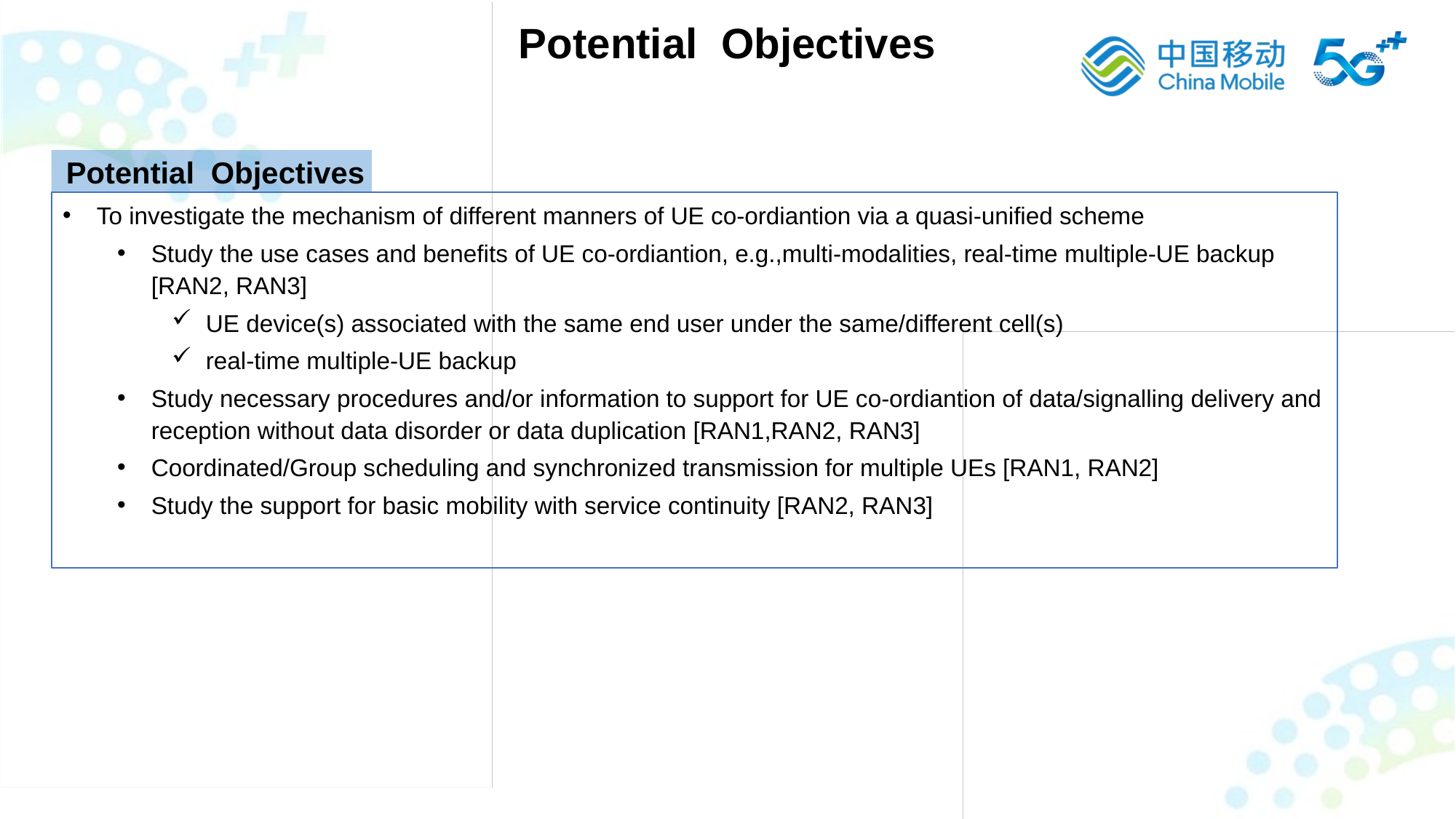

Potential  Objectives
Potential  Objectives

To investigate the mechanism of different manners of UE co-ordiantion via a quasi-unified scheme
Study the use cases and benefits of UE co-ordiantion, e.g.,multi-modalities, real-time multiple-UE backup  [RAN2, RAN3]
UE device(s) associated with the same end user under the same/different cell(s)
real-time multiple-UE backup
Study necessary procedures and/or information to support for UE co-ordiantion of data/signalling delivery and reception without data disorder or data duplication [RAN1,RAN2, RAN3]
Coordinated/Group scheduling and synchronized transmission for multiple UEs [RAN1, RAN2]
Study the support for basic mobility with service continuity [RAN2, RAN3]